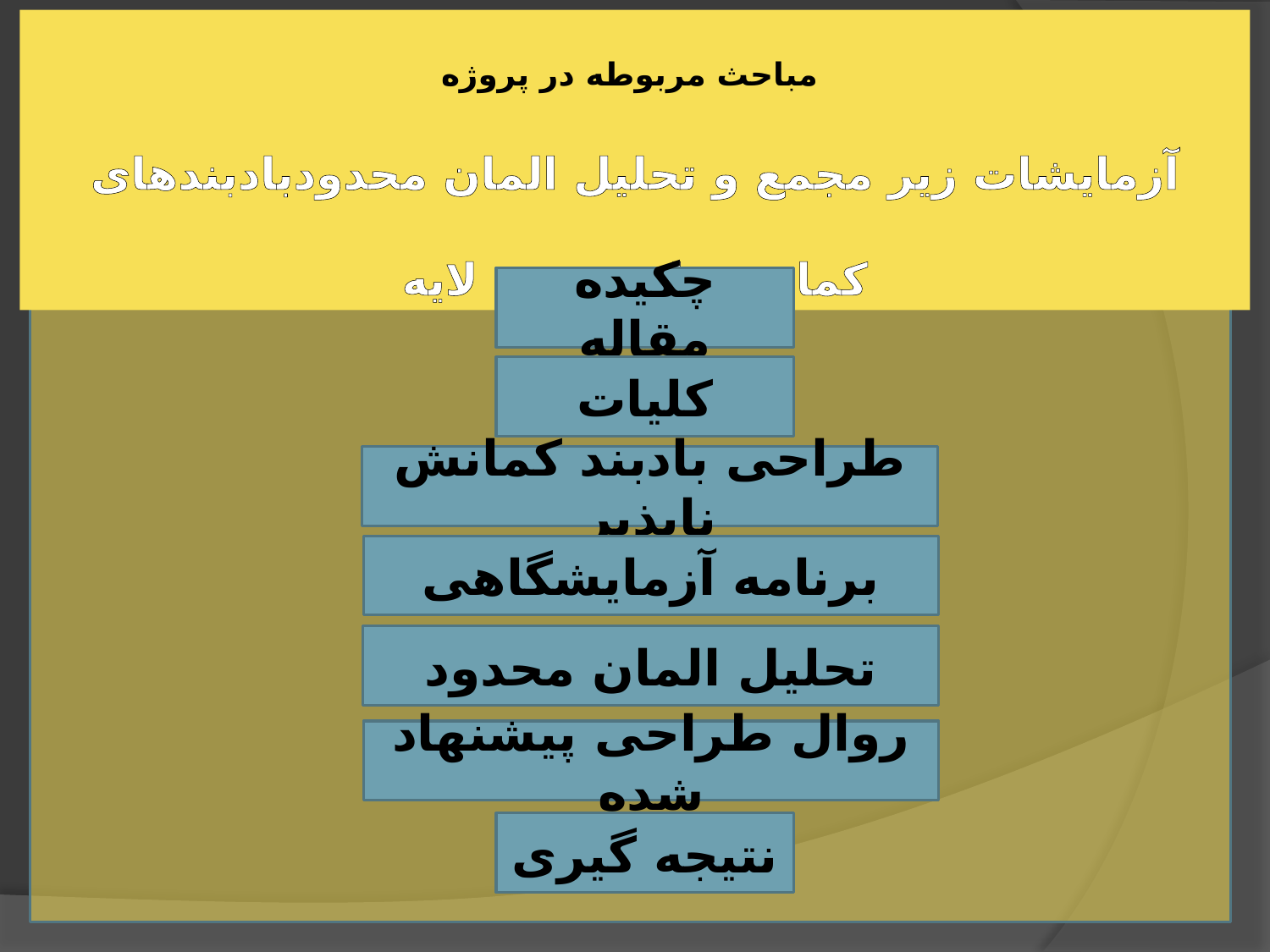

مباحث مربوطه در پروژه
آزمایشات زیر مجمع و تحلیل المان محدودبادبندهای کمانش ناپذیر چند لایه

چکیده مقاله
کلیات
طراحی بادبند کمانش ناپذیر
برنامه آزمایشگاهی
تحلیل المان محدود
روال طراحی پیشنهاد شده
نتیجه گیری